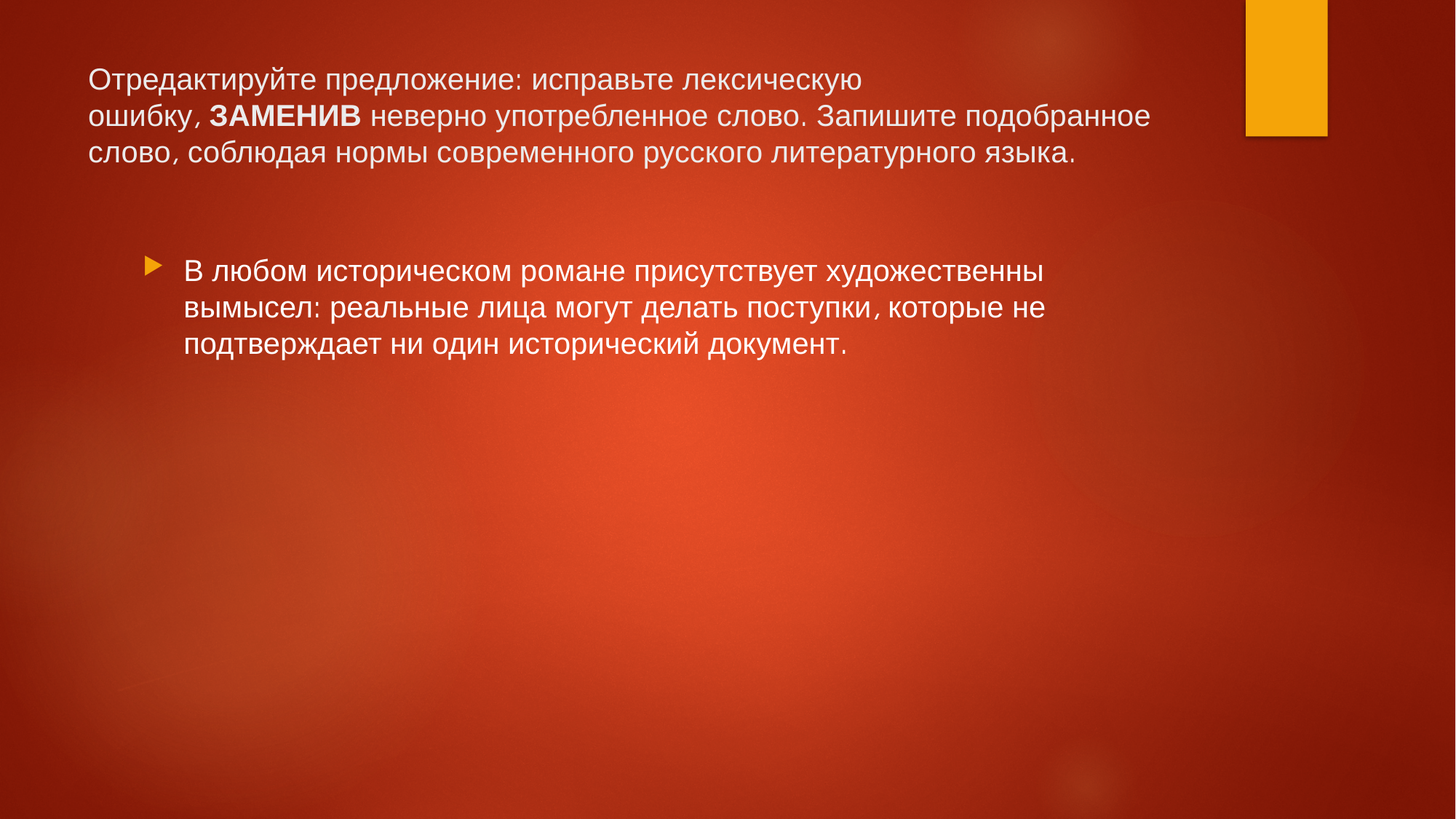

# Отредактируйте предложение: исправьте лексическую ошибку, ЗАМЕНИВ неверно употребленное слово. Запишите подобранное слово, соблюдая нормы современного русского литературного языка.
В любом историческом романе присутствует художественны вымысел: реальные лица могут делать поступки, которые не подтверждает ни один исторический документ.